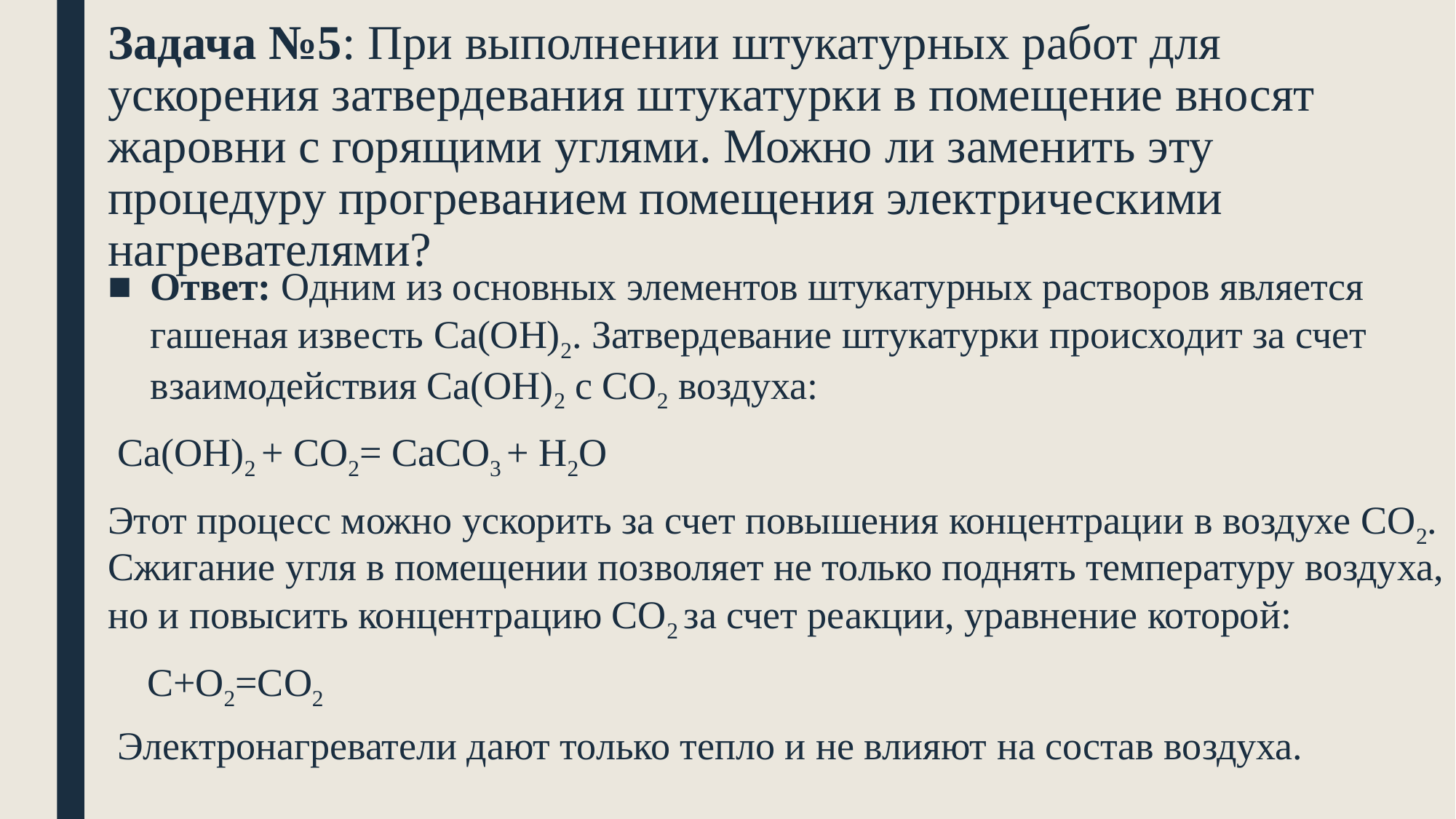

# Задача №5: При выполнении штукатурных работ для ускорения затвердевания штукатурки в помещение вносят жаровни с горящими углями. Можно ли заменить эту процедуру прогреванием помещения электрическими нагревателями?
Ответ: Одним из основных элементов штукатурных растворов является гашеная известь Са(ОН)2. Затвердевание штукатурки происходит за счет взаимодействия Са(ОН)2 с СО2 воздуха:
 Са(ОН)2 + СО2= СаСО3 + Н2О
Этот процесс можно ускорить за счет повышения концентрации в воздухе СО2. Сжигание угля в помещении позволяет не только поднять температуру воздуха, но и повысить концентрацию СО2 за счет реакции, уравнение которой:
    С+О2=СО2
 Электронагреватели дают только тепло и не влияют на состав воздуха.